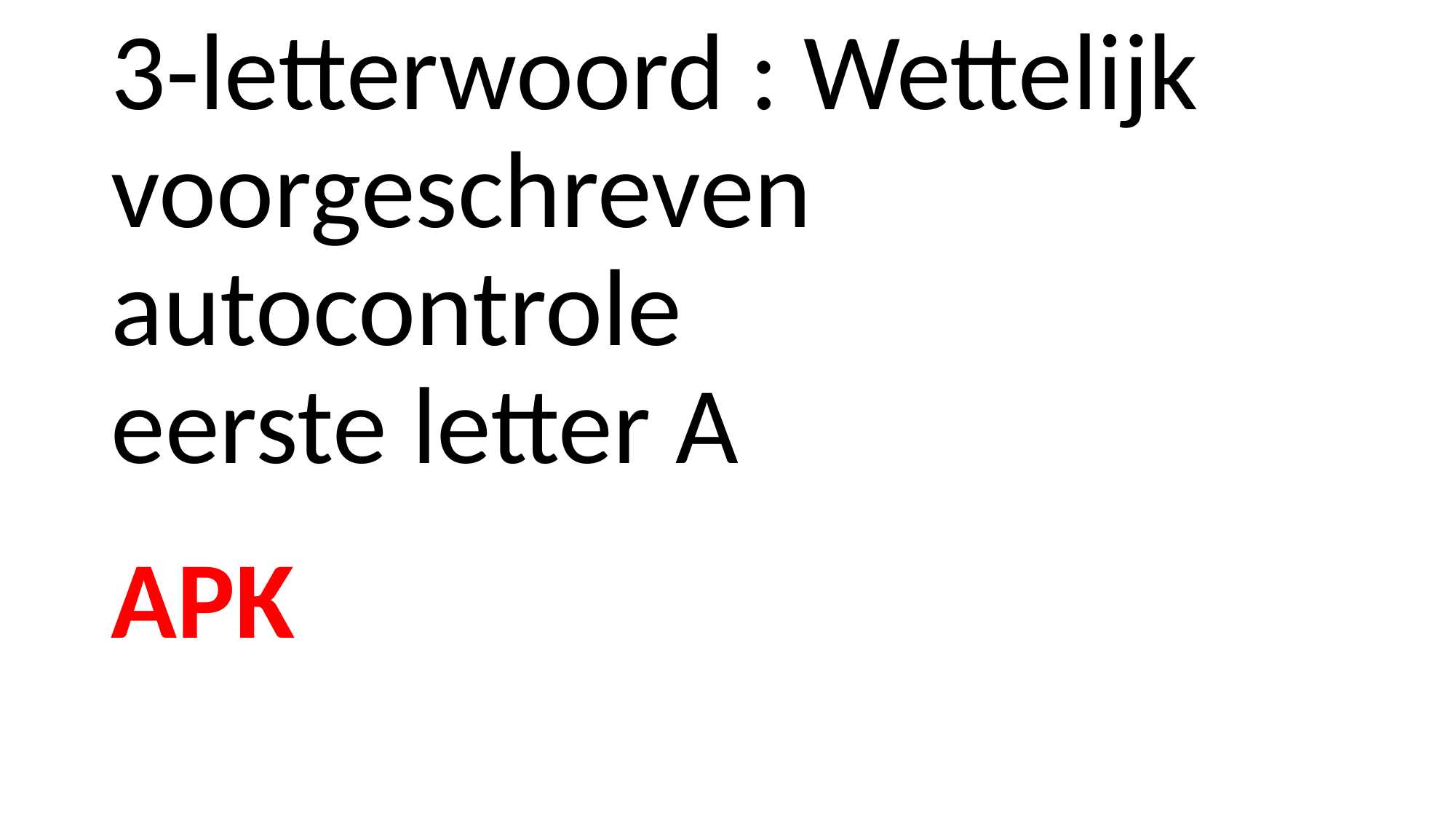

# 3-letterwoord : Wettelijk voorgeschreven autocontrole eerste letter A
APK